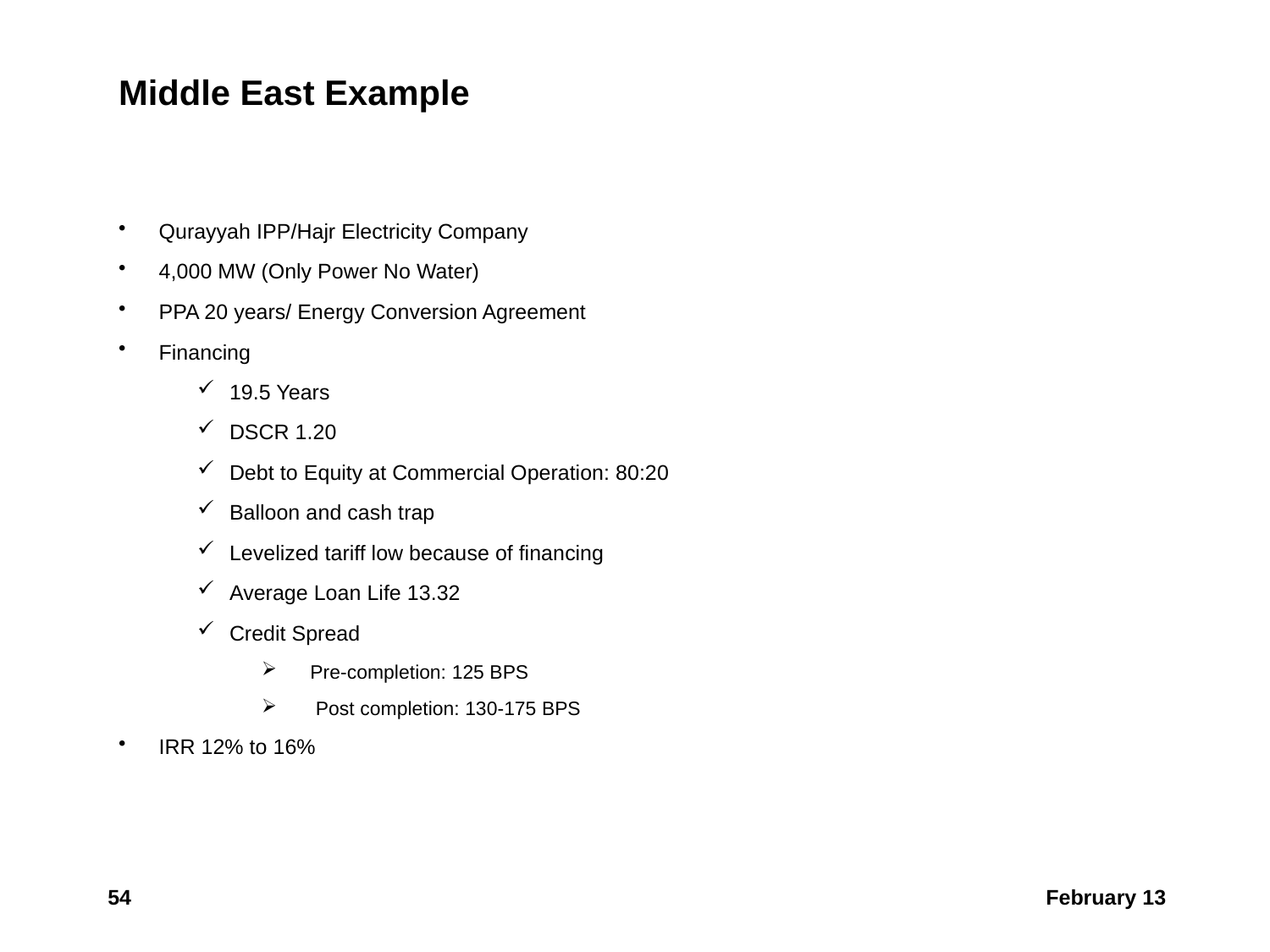

# Middle East Example
Qurayyah IPP/Hajr Electricity Company
4,000 MW (Only Power No Water)
PPA 20 years/ Energy Conversion Agreement
Financing
19.5 Years
DSCR 1.20
Debt to Equity at Commercial Operation: 80:20
Balloon and cash trap
Levelized tariff low because of financing
Average Loan Life 13.32
Credit Spread
Pre-completion: 125 BPS
 Post completion: 130-175 BPS
IRR 12% to 16%